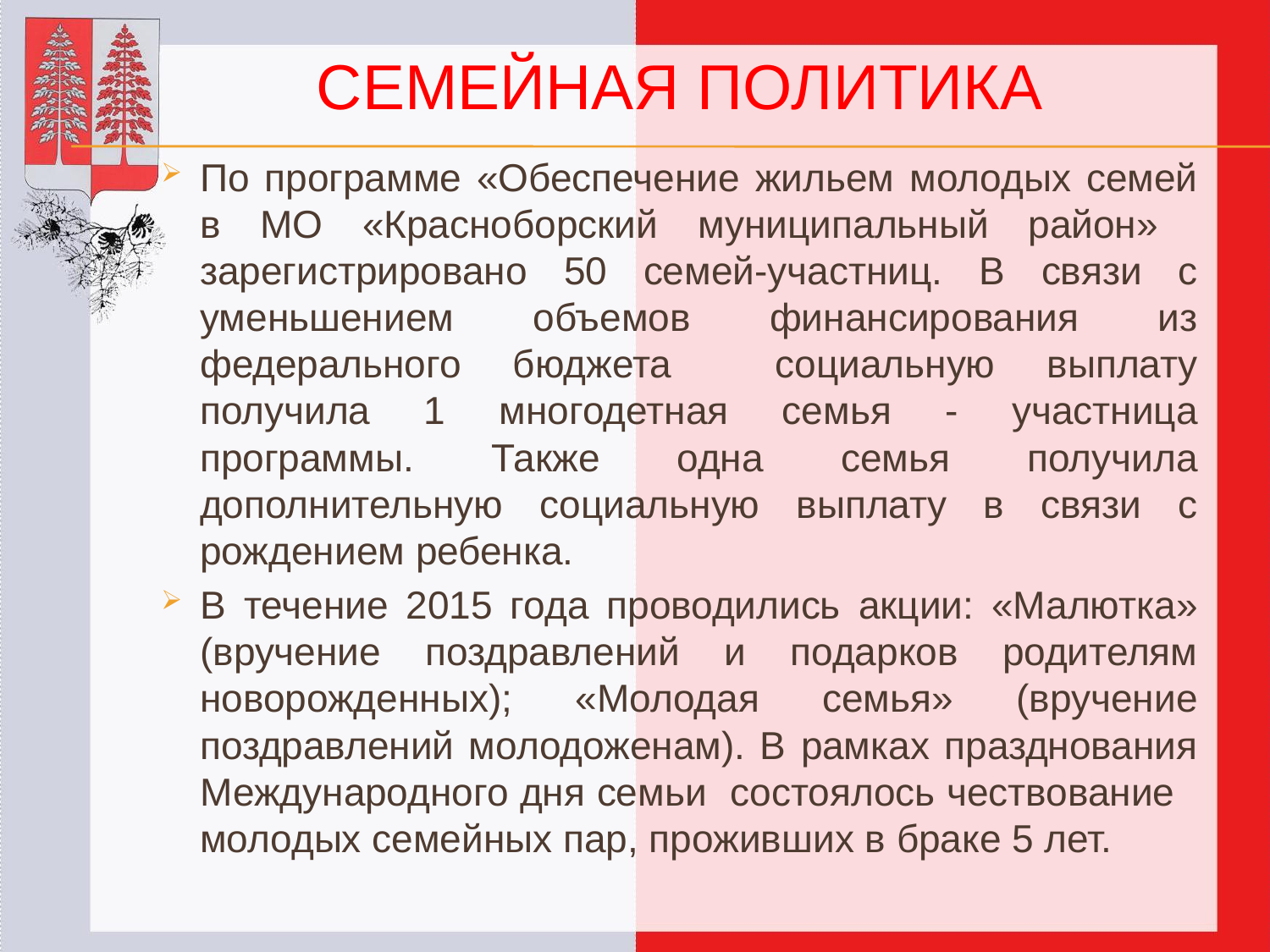

# Семейная политика
По программе «Обеспечение жильем молодых семей в МО «Красноборский муниципальный район»  зарегистрировано 50 семей-участниц. В связи с уменьшением объемов финансирования из федерального бюджета  социальную выплату получила 1 многодетная семья - участница программы. Также одна семья получила дополнительную социальную выплату в связи с рождением ребенка.
В течение 2015 года проводились акции: «Малютка» (вручение поздравлений и подарков родителям новорожденных); «Молодая семья» (вручение поздравлений молодоженам). В рамках празднования Международного дня семьи  состоялось чествование   молодых семейных пар, проживших в браке 5 лет.